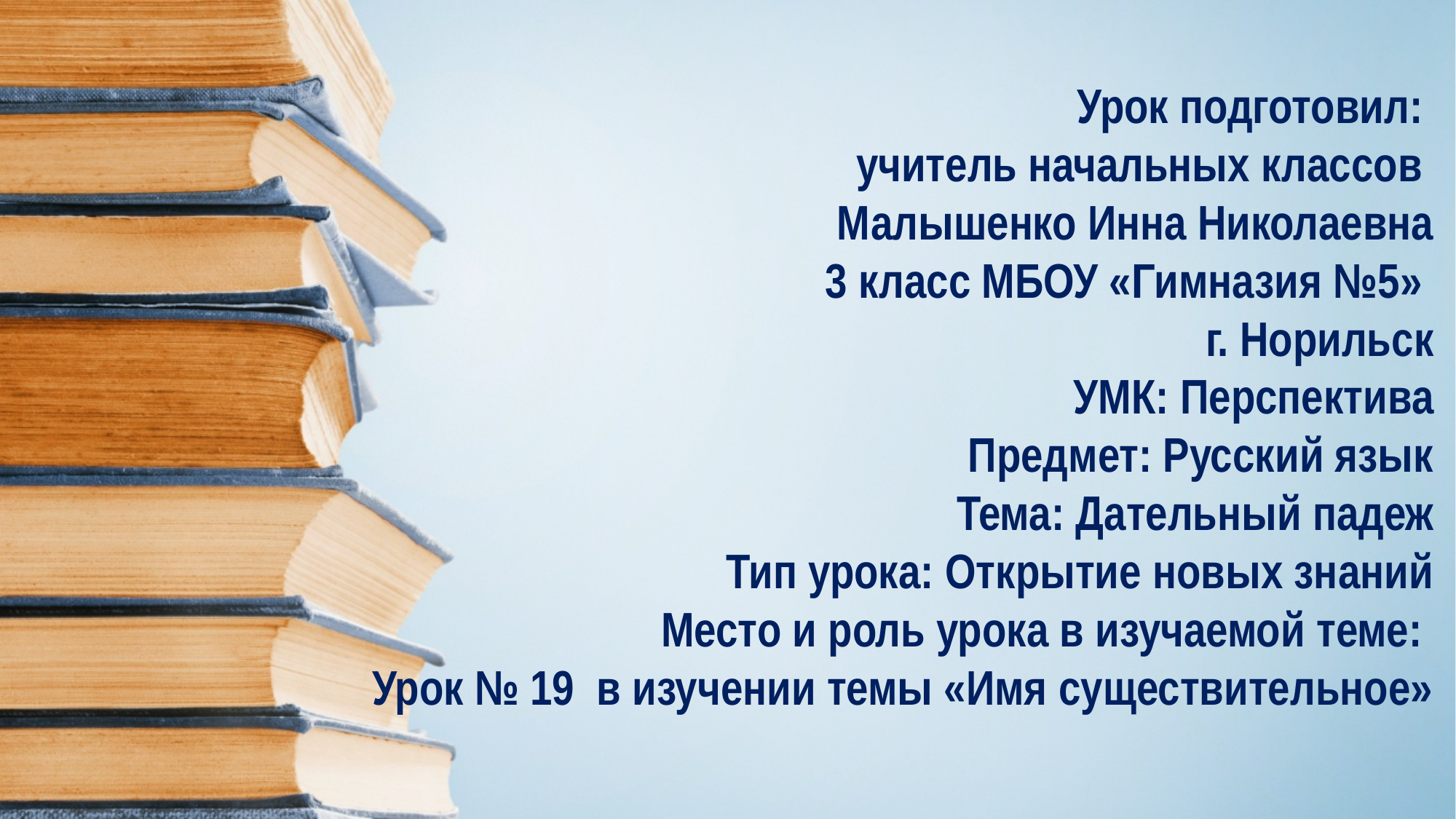

Урок подготовил:
учитель начальных классов
Малышенко Инна Николаевна
3 класс МБОУ «Гимназия №5»
 г. Норильск
УМК: Перспектива
Предмет: Русский язык
Тема: Дательный падеж
Тип урока: Открытие новых знаний
Место и роль урока в изучаемой теме:
Урок № 19  в изучении темы «Имя существительное»